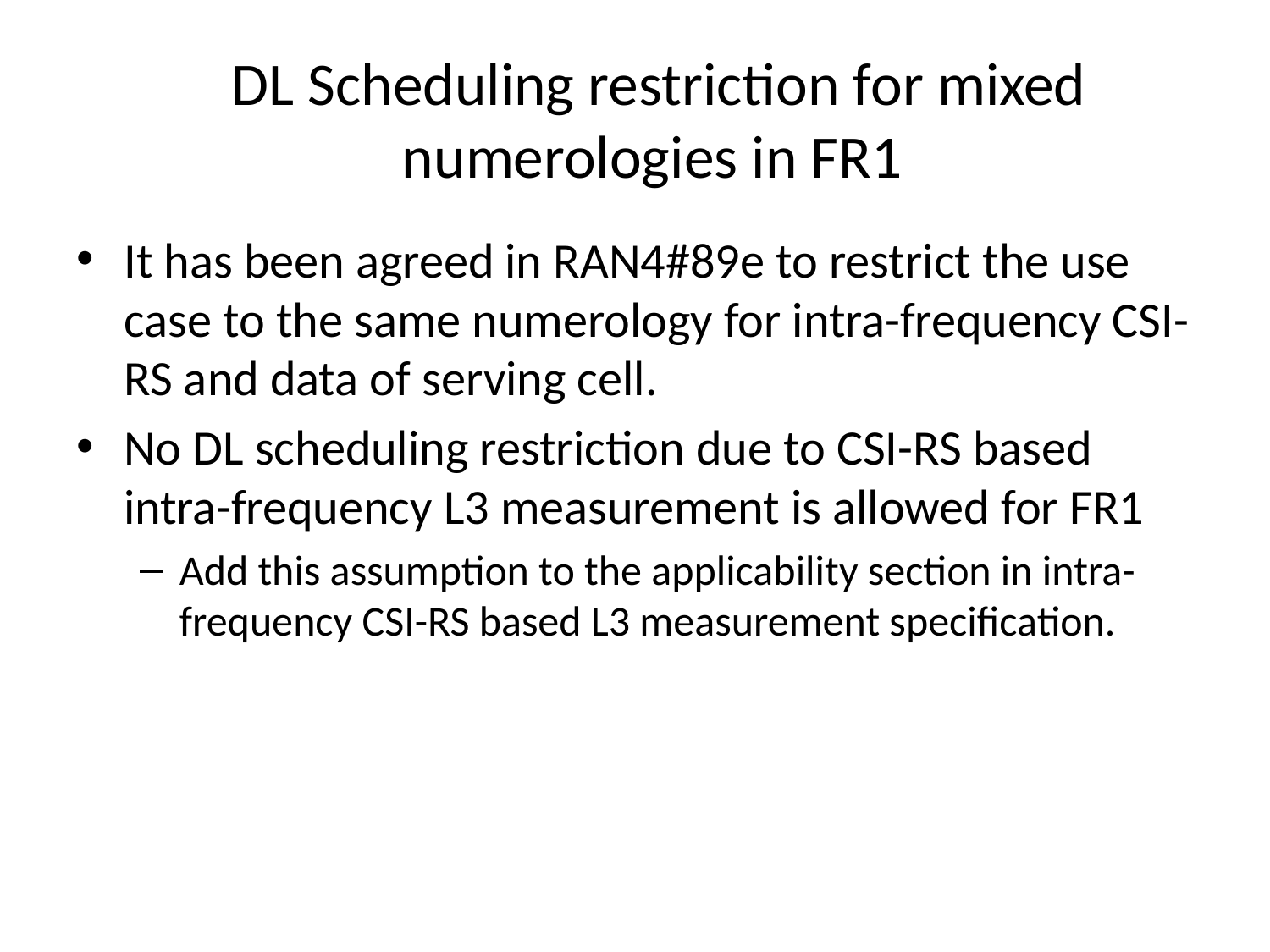

# DL Scheduling restriction for mixed numerologies in FR1
It has been agreed in RAN4#89e to restrict the use case to the same numerology for intra-frequency CSI-RS and data of serving cell.
No DL scheduling restriction due to CSI-RS based intra-frequency L3 measurement is allowed for FR1
Add this assumption to the applicability section in intra-frequency CSI-RS based L3 measurement specification.